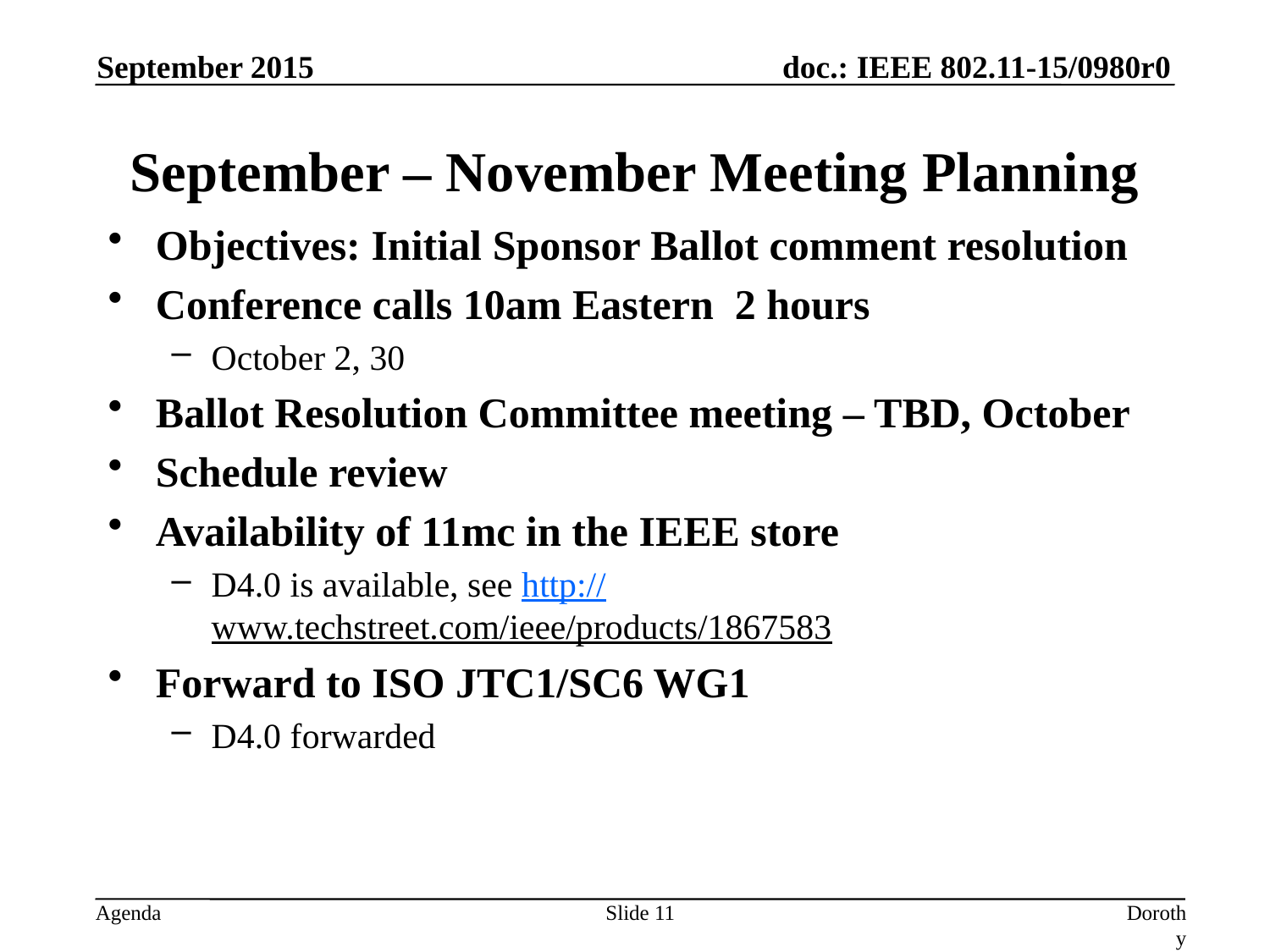

September 2015
# September – November Meeting Planning
Objectives: Initial Sponsor Ballot comment resolution
Conference calls 10am Eastern  2 hours
October 2, 30
Ballot Resolution Committee meeting – TBD, October
Schedule review
Availability of 11mc in the IEEE store
D4.0 is available, see http://www.techstreet.com/ieee/products/1867583
Forward to ISO JTC1/SC6 WG1
D4.0 forwarded
Slide 11
Dorothy Stanley, HP-Aruba Networks